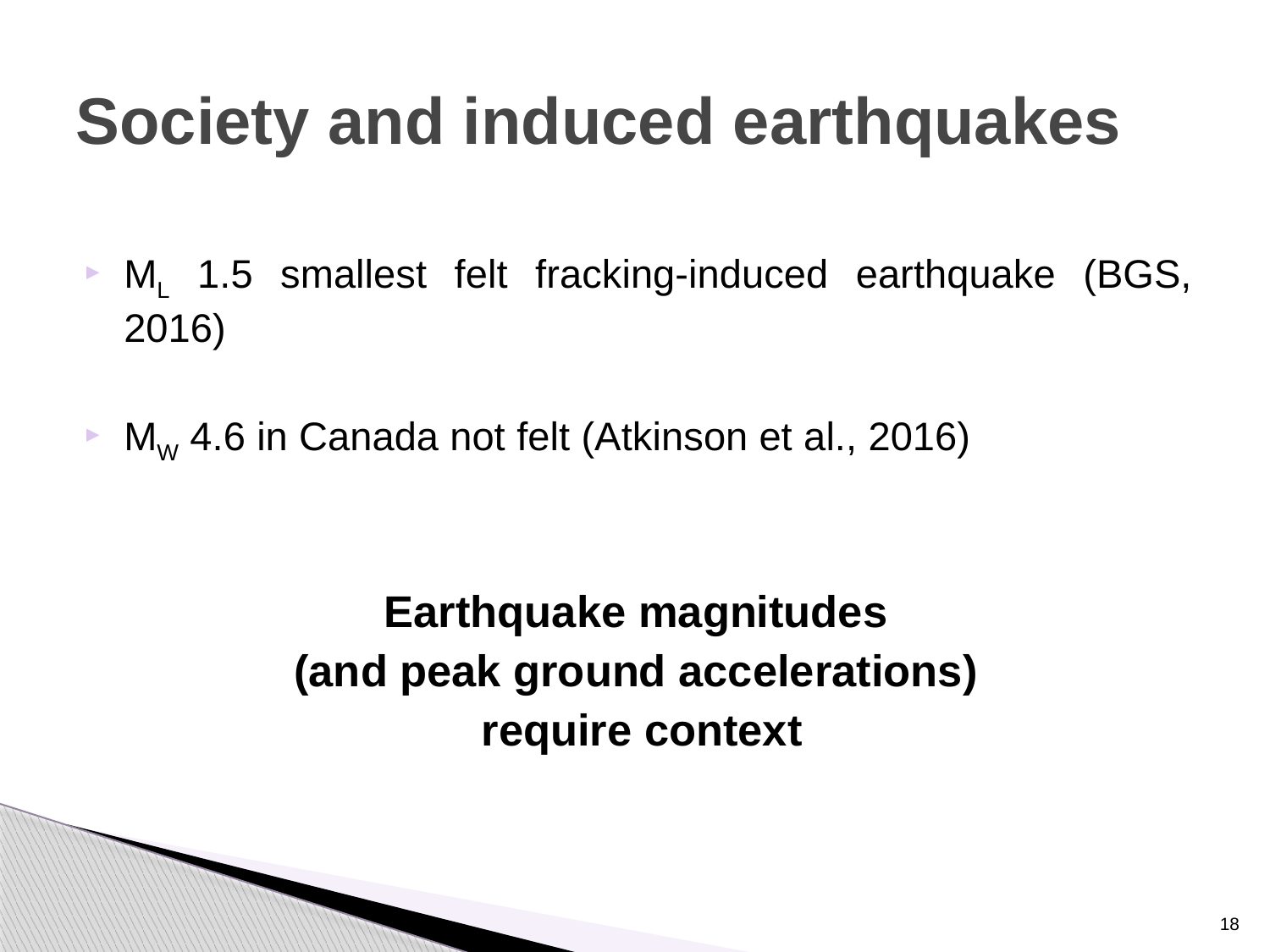

# Society and induced earthquakes
ML 1.5 smallest felt fracking-induced earthquake (BGS, 2016)

MW 4.6 in Canada not felt (Atkinson et al., 2016)

Earthquake magnitudes
(and peak ground accelerations)
require context
18